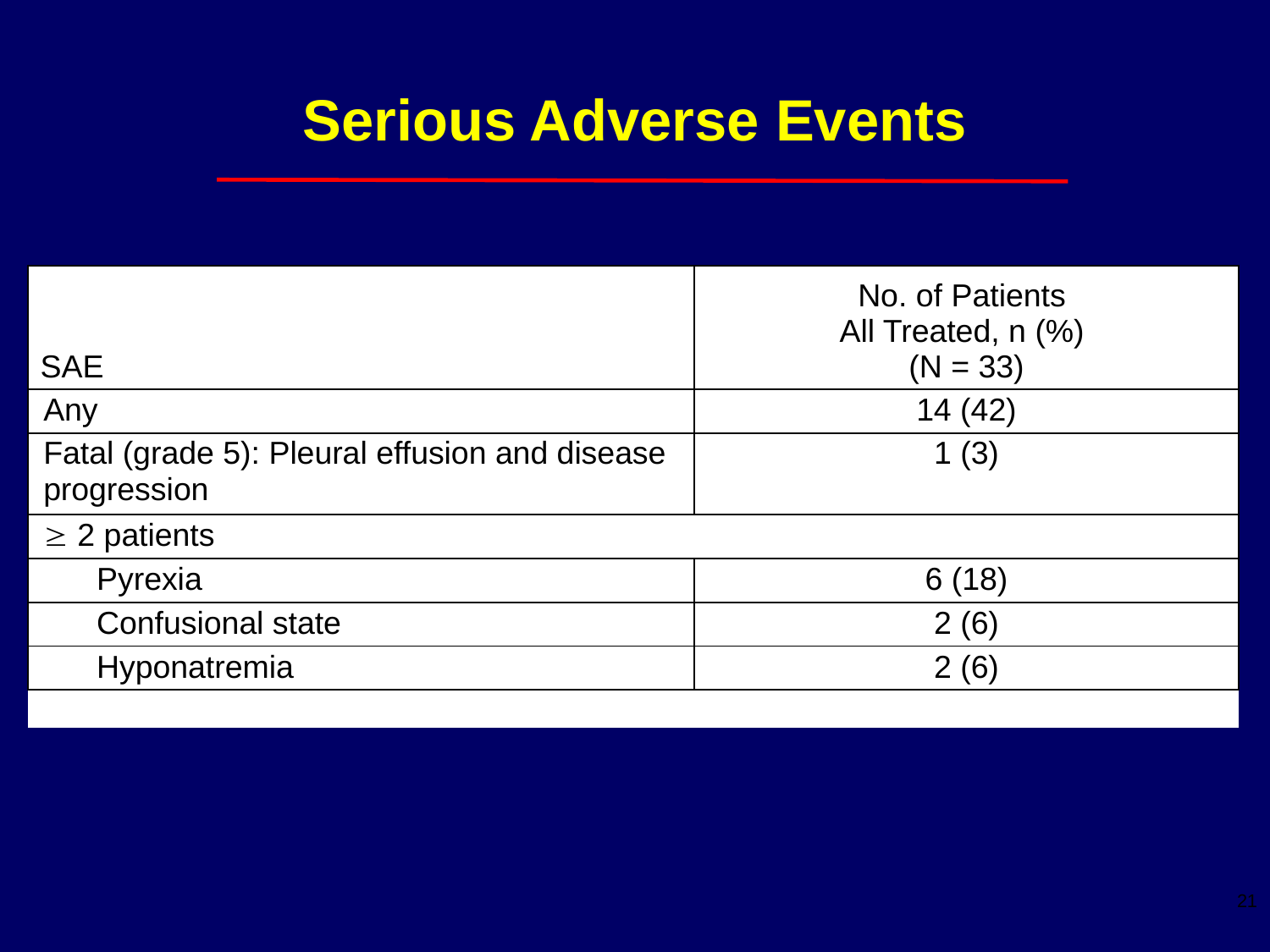

# Serious Adverse Events

| SAE | No. of Patients All Treated, n (%) (N = 33) |
| --- | --- |
| Any | 14 (42) |
| Fatal (grade 5): Pleural effusion and disease progression | 1 (3) |
| ≥ 2 patients |  |
| Pyrexia | 6 (18) |
| Confusional state | 2 (6) |
| Hyponatremia | 2 (6) |
|  |  |
21